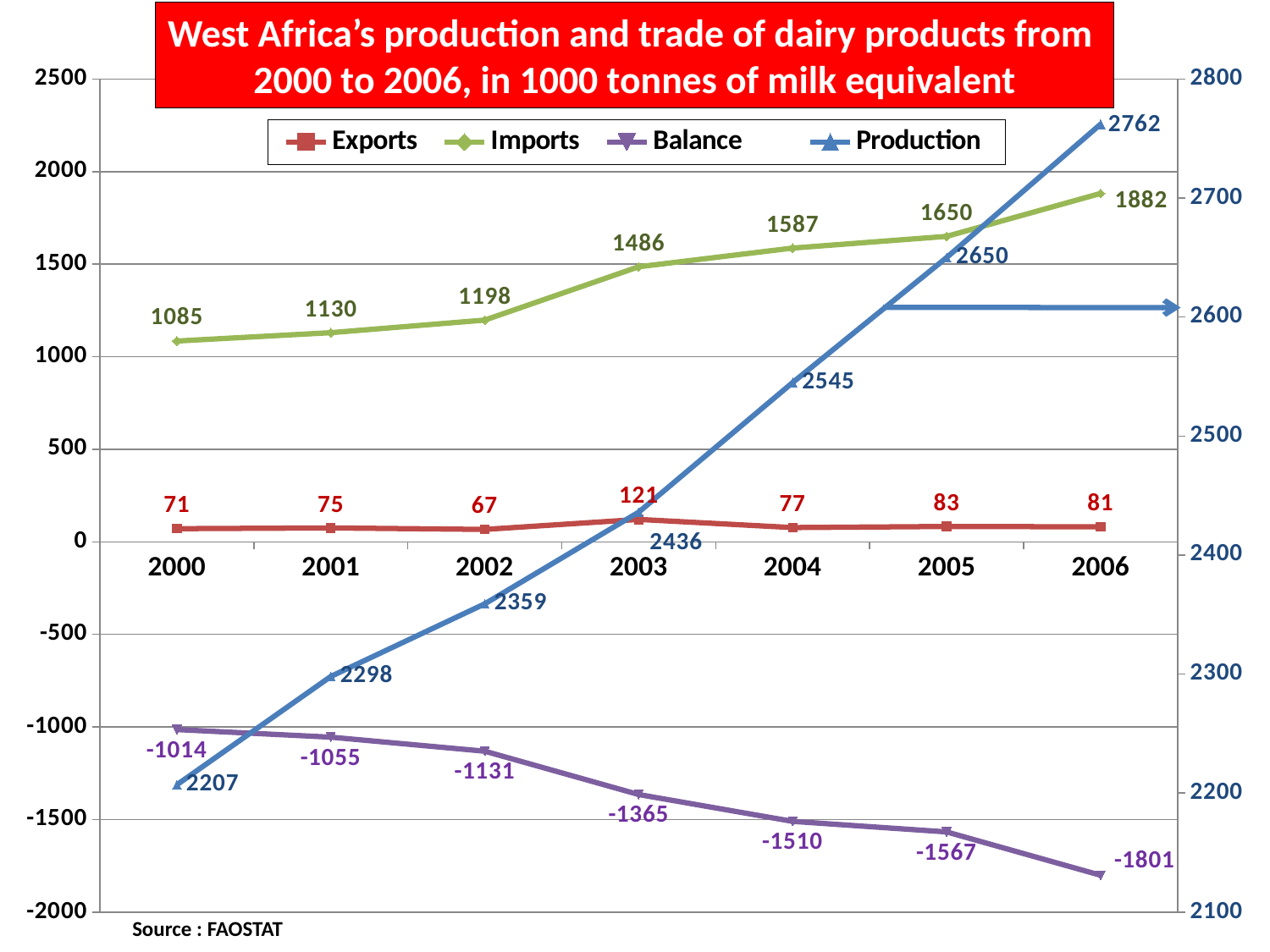

### Chart

| Category | Exports | Imports | Balance       | Production  |
|---|---|---|---|---|
| 2000 | 71.0 | 1085.0 | -1014.0 | 2207.0 |
| 2001 | 75.0 | 1130.0 | -1055.0 | 2298.0 |
| 2002 | 67.0 | 1198.0 | -1131.0 | 2359.0 |
| 2003 | 121.0 | 1486.0 | -1365.0 | 2436.0 |
| 2004 | 77.0 | 1587.0 | -1510.0 | 2545.0 |
| 2005 | 83.0 | 1650.0 | -1567.0 | 2650.0 |
| 2006 | 81.0 | 1882.0 | -1801.0 | 2762.0 |
West Africa’s production and trade of dairy products from
2000 to 2006, in 1000 tonnes of milk equivalent
Source : FAOSTAT